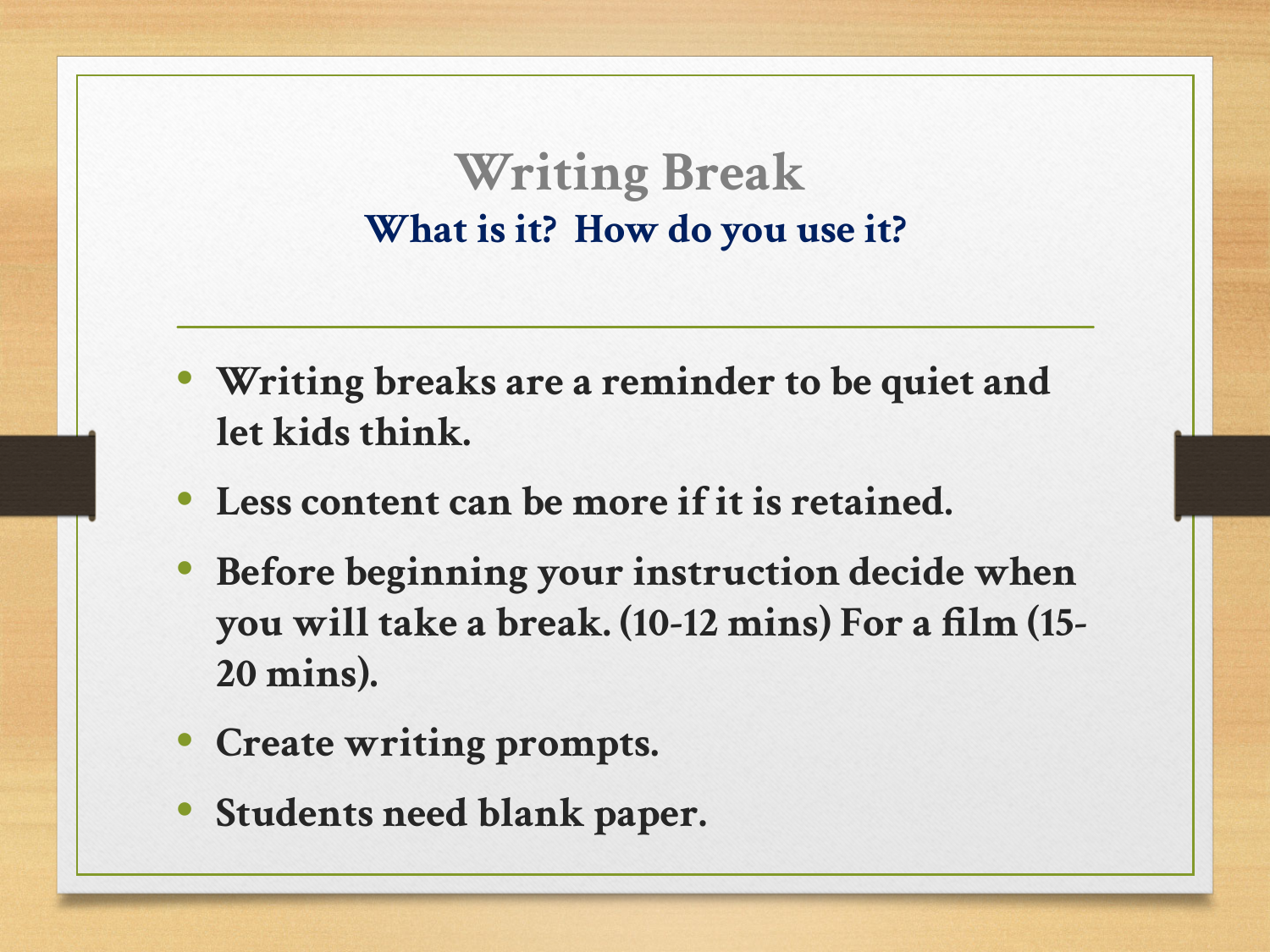

# Writing Break What is it?  How do you use it?

Writing breaks are a reminder to be quiet and let kids think.
Less content can be more if it is retained.
Before beginning your instruction decide when you will take a break. (10-12 mins) For a film (15-20 mins).
Create writing prompts.
Students need blank paper.